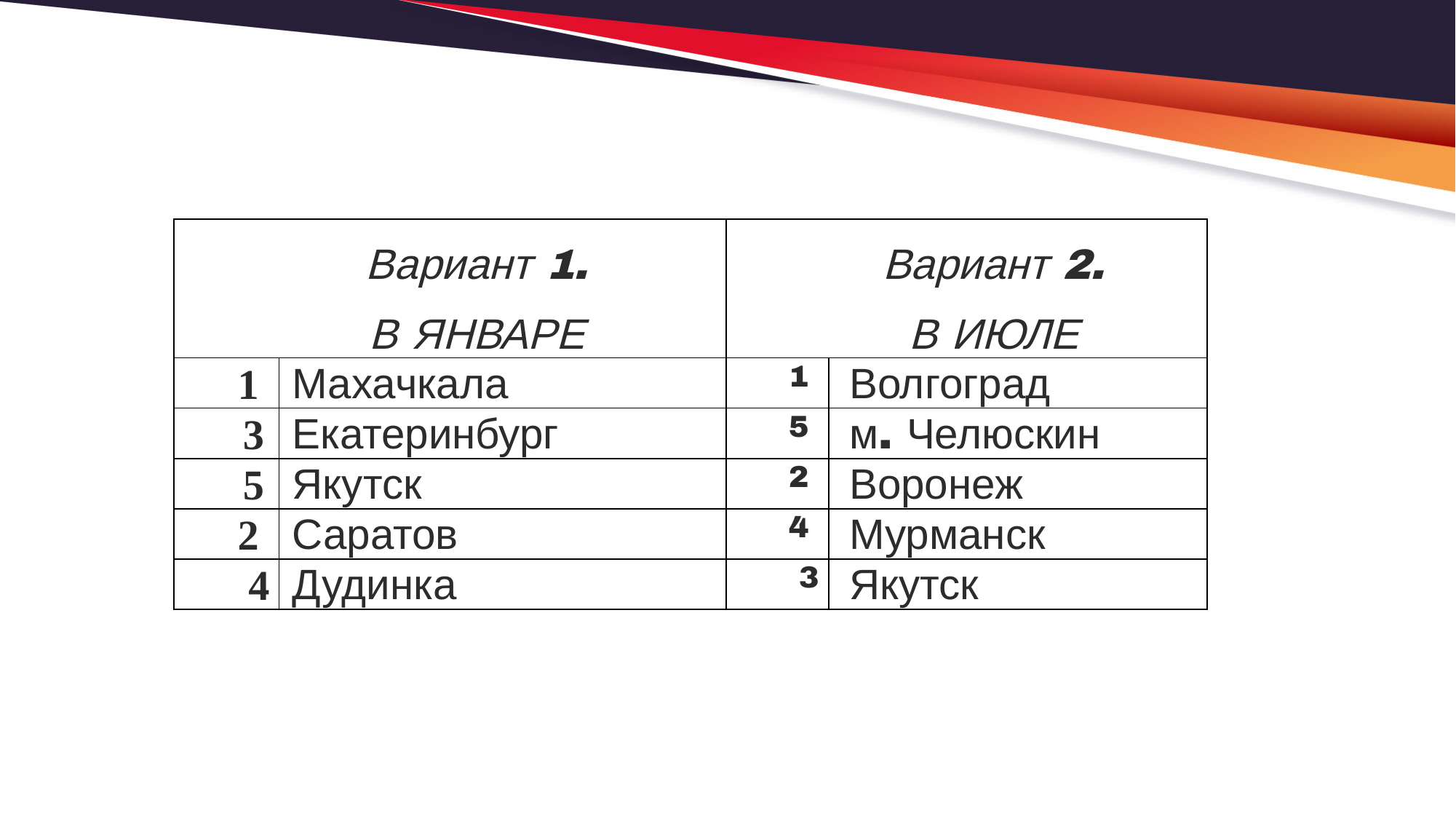

#
| Вариант 1. В ЯНВАРЕ |  | Вариант 2. В ИЮЛЕ |  |
| --- | --- | --- | --- |
| 1 | Махачкала | 1 | Волгоград |
| 3 | Екатеринбург | 5 | м. Челюскин |
| 5 | Якутск | 2 | Воронеж |
| 2 | Саратов | 4 | Мурманск |
| 4 | Дудинка | 3 | Якутск |